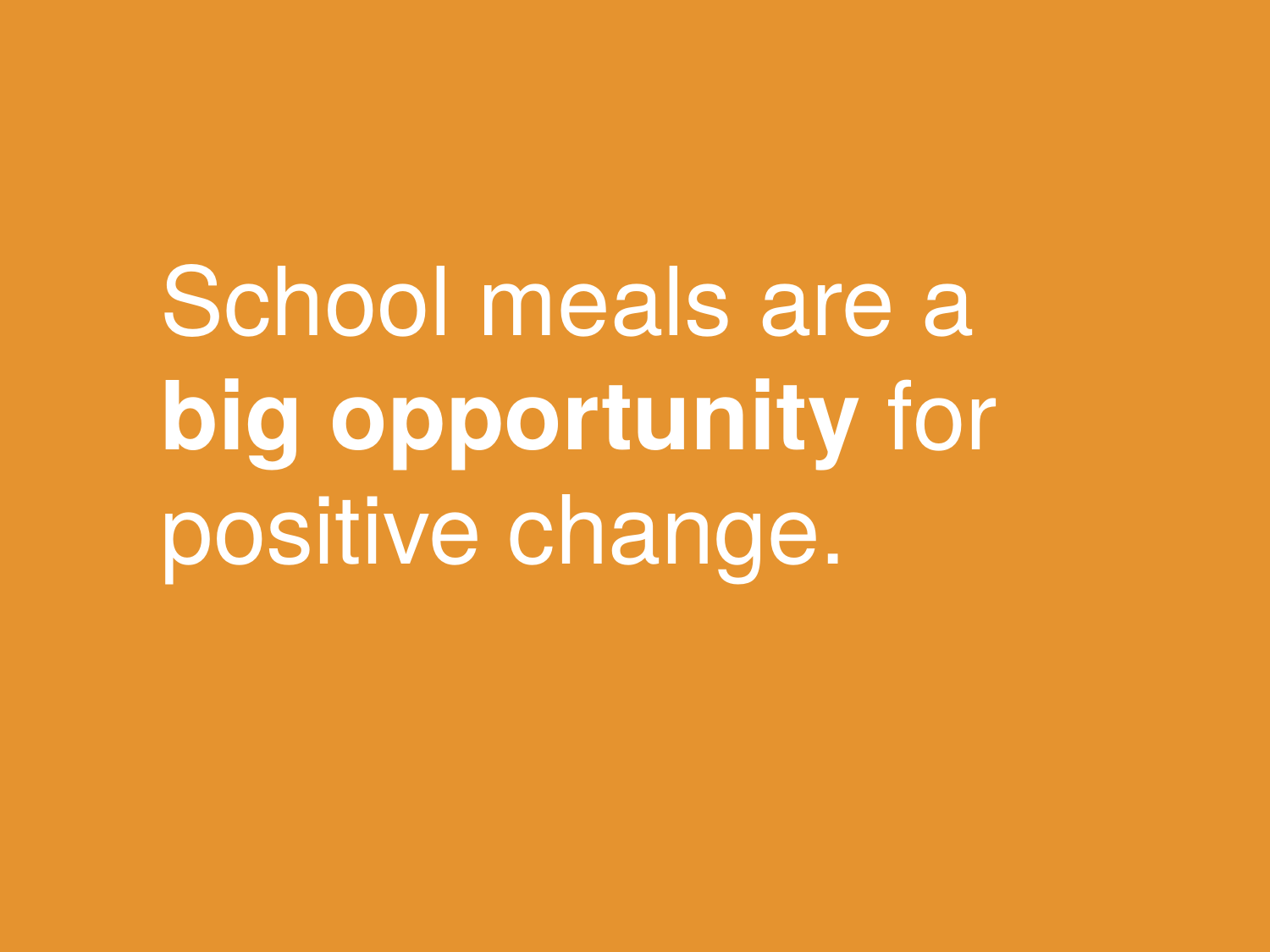

School meals are a big opportunity for positive change.